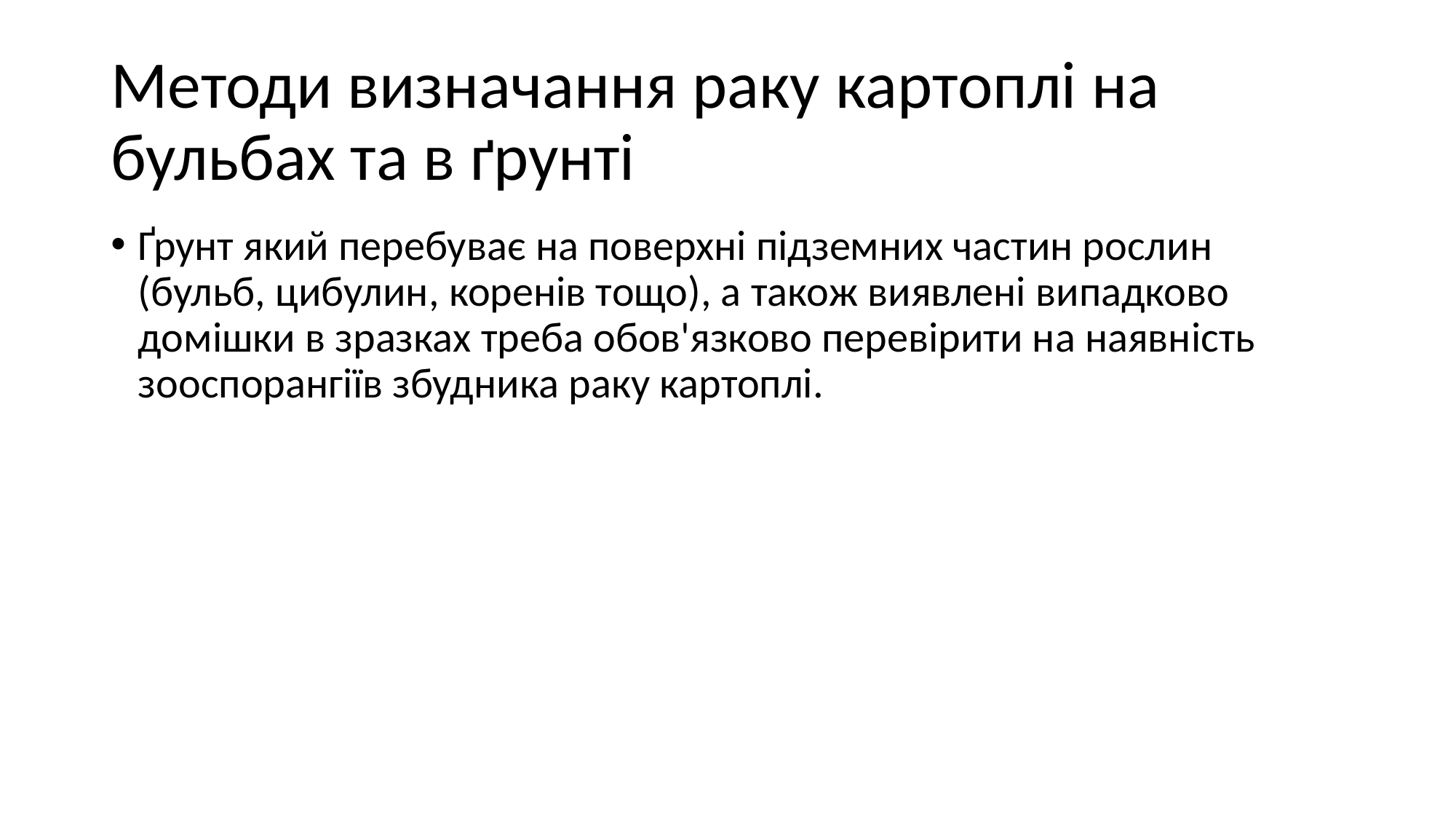

# Методи визначання раку картоплі на бульбах та в ґрунті
Ґрунт який перебуває на поверхні підземних частин рослин (бульб, цибулин, коренів тощо), а також виявлені випадково домішки в зразках треба обов'язково перевірити на наявність зооспорангіїв збудника раку картоплі.